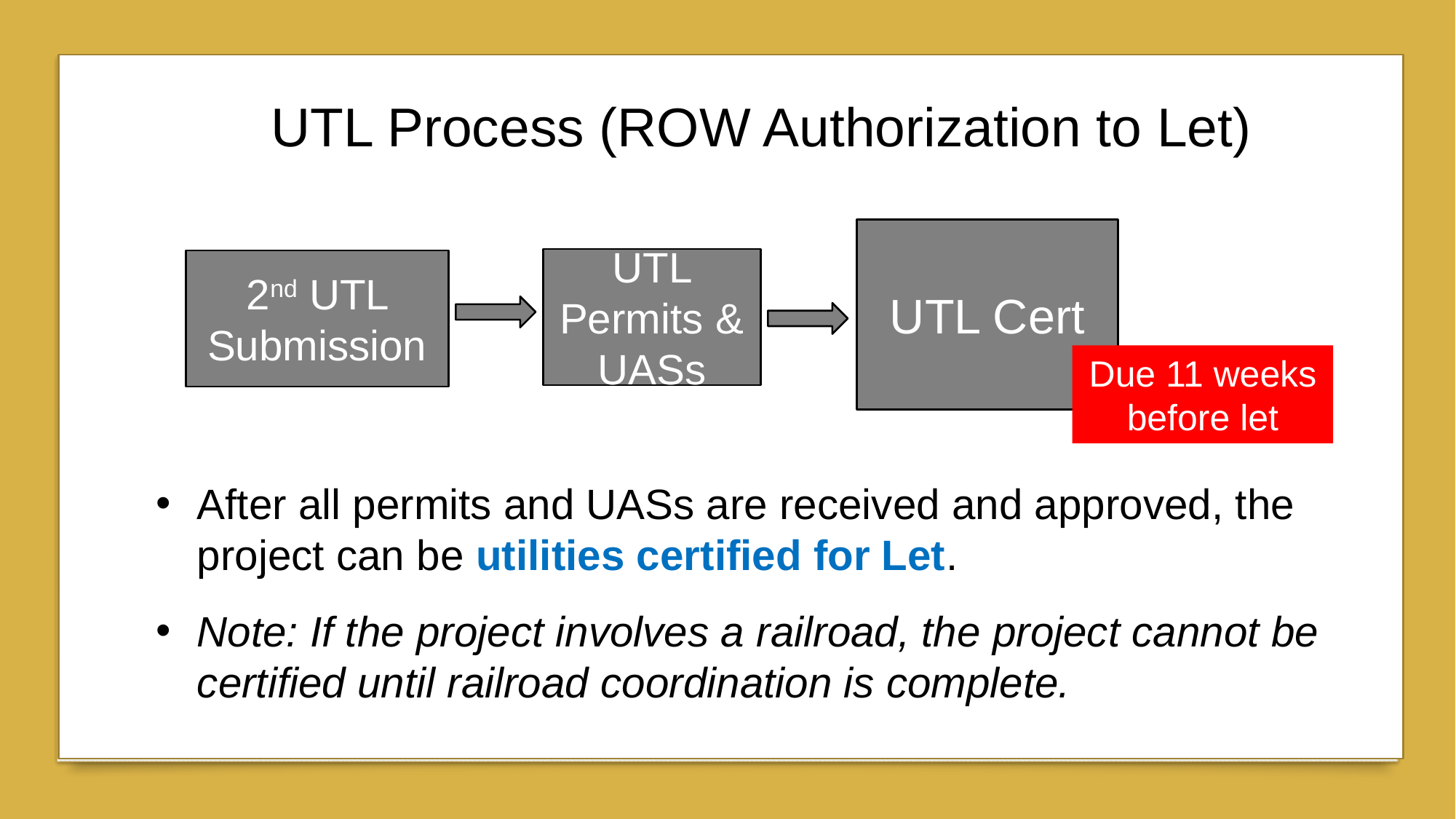

UTL Process (ROW Authorization to Let)
UTL Cert
UTL Permits & UASs
2nd UTL Submission

Due 11 weeks before let
After all permits and UASs are received and approved, the project can be utilities certified for Let.

Note: If the project involves a railroad, the project cannot be certified until railroad coordination is complete.